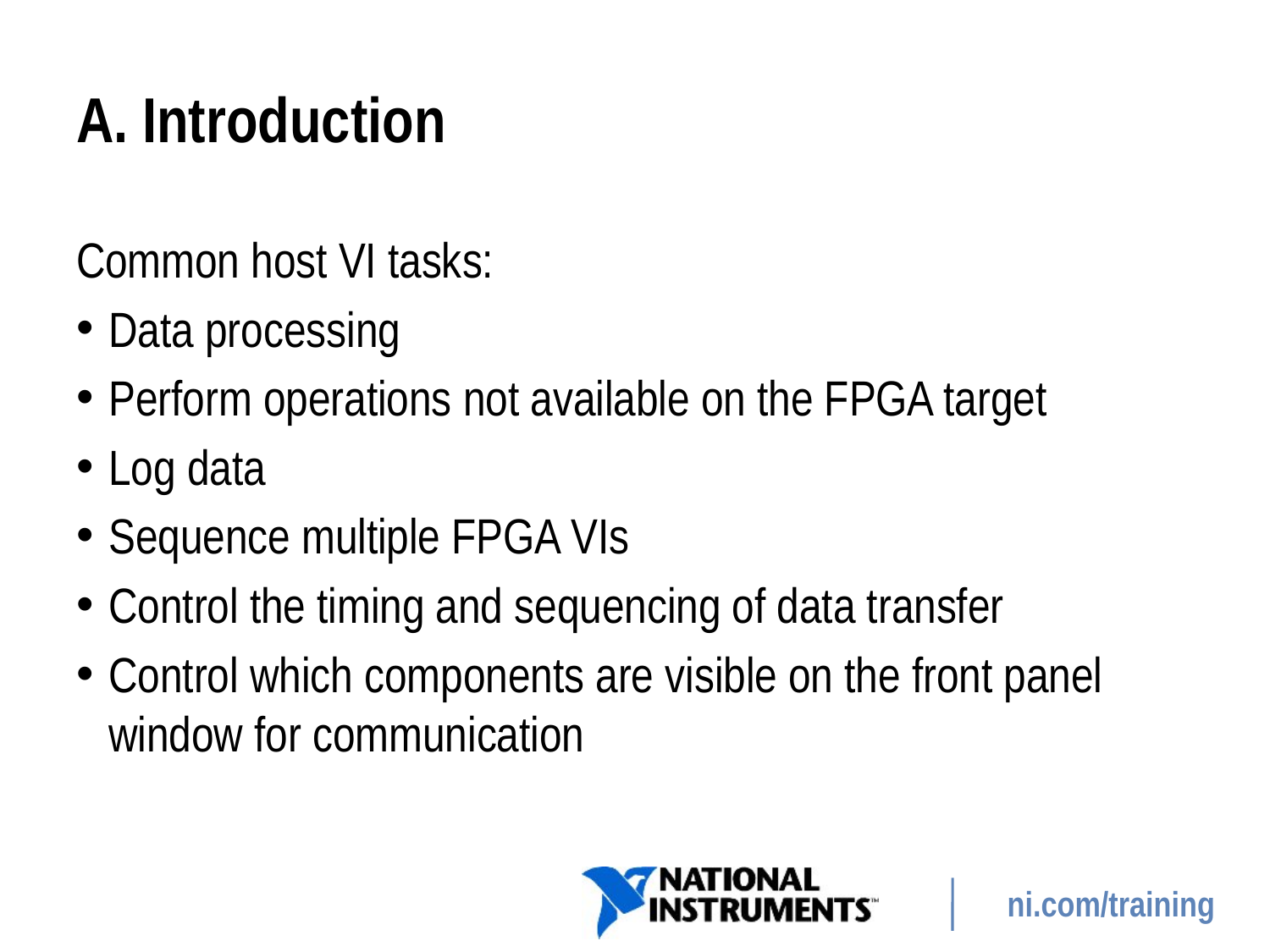

# A. Introduction
Common host VI tasks:
Data processing
Perform operations not available on the FPGA target
Log data
Sequence multiple FPGA VIs
Control the timing and sequencing of data transfer
Control which components are visible on the front panel window for communication